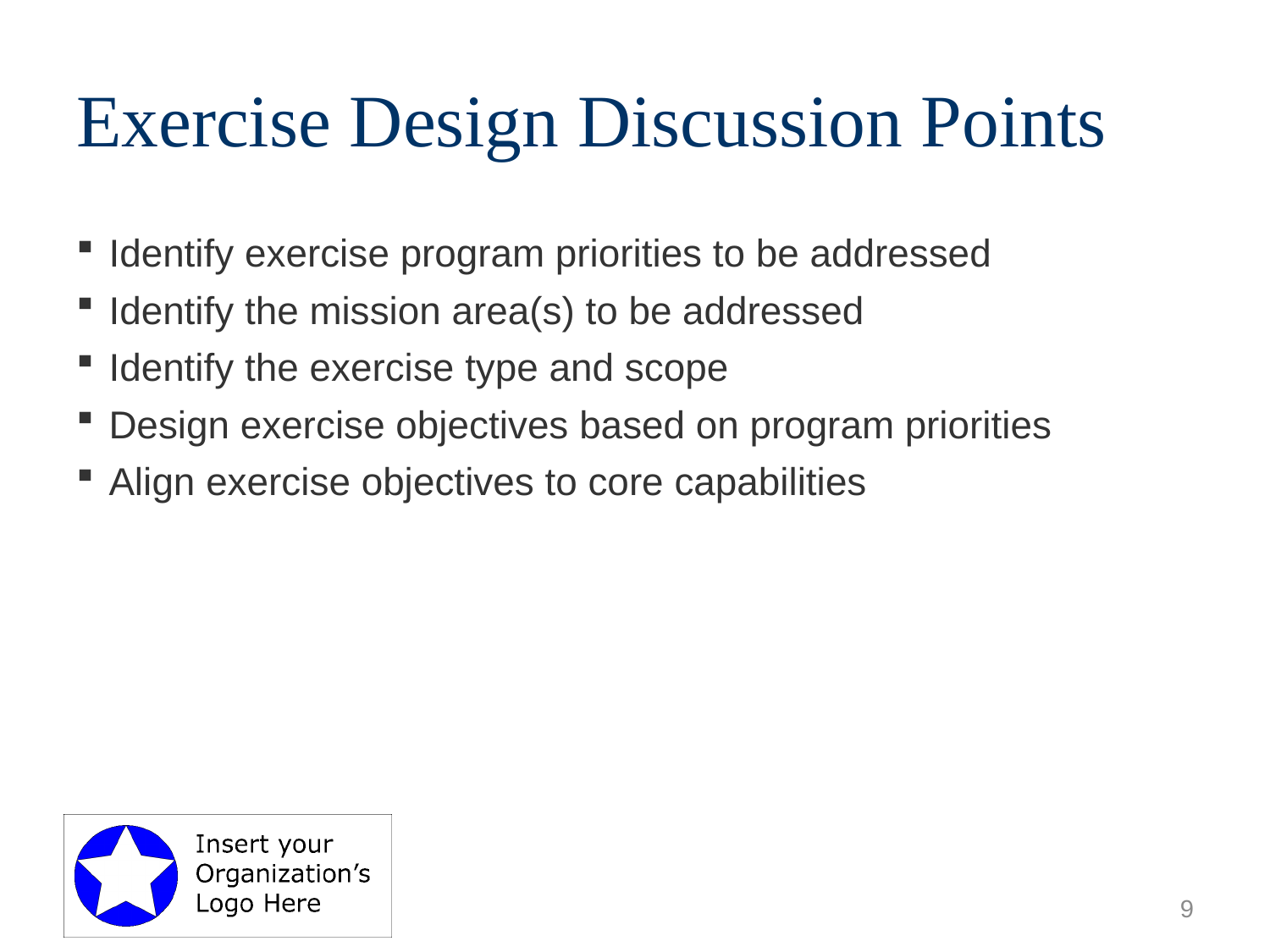

# Exercise Design Discussion Points
Identify exercise program priorities to be addressed
Identify the mission area(s) to be addressed
Identify the exercise type and scope
Design exercise objectives based on program priorities
Align exercise objectives to core capabilities
9